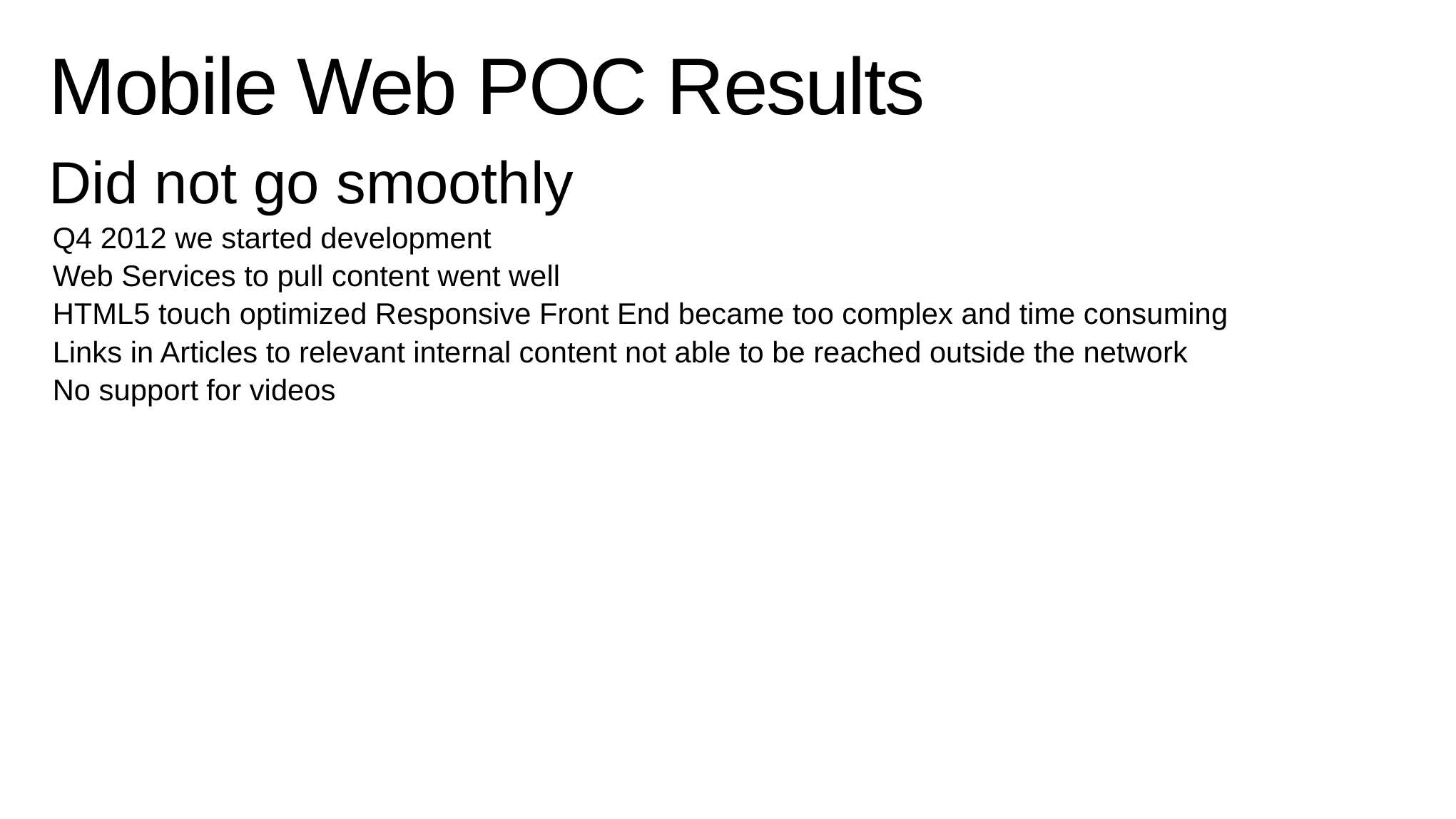

# Mobile Web POC Results
Did not go smoothly
Q4 2012 we started development
Web Services to pull content went well
HTML5 touch optimized Responsive Front End became too complex and time consuming
Links in Articles to relevant internal content not able to be reached outside the network
No support for videos